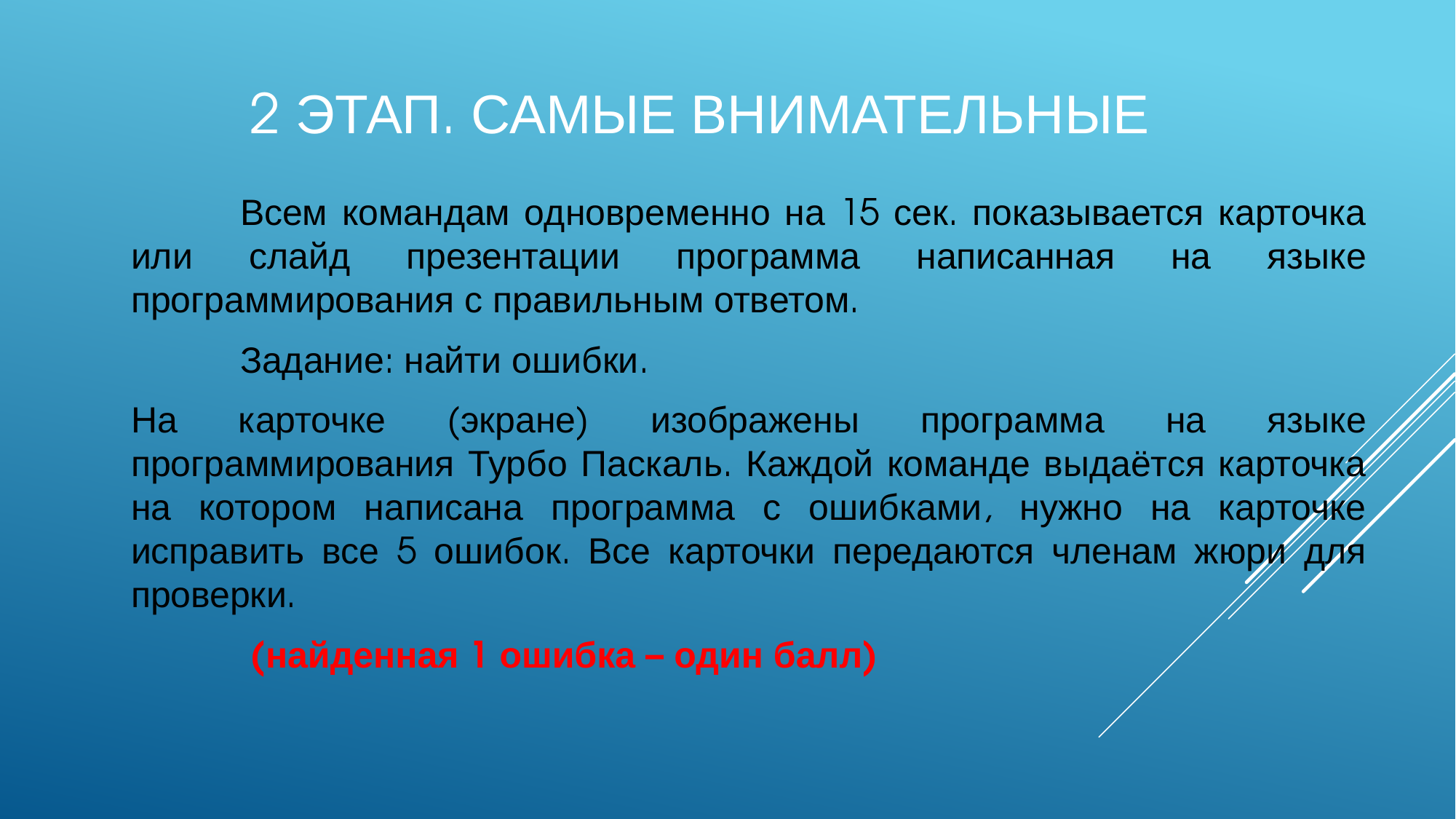

# 2 этап. Самые внимательные
	Всем командам одновременно на 15 сек. показывается карточка или слайд презентации программа написанная на языке программирования с правильным ответом.
	Задание: найти ошибки.
На карточке (экране) изображены программа на языке программирования Турбо Паскаль. Каждой команде выдаётся карточка на котором написана программа с ошибками, нужно на карточке исправить все 5 ошибок. Все карточки передаются членам жюри для проверки.
	 (найденная 1 ошибка – один балл)